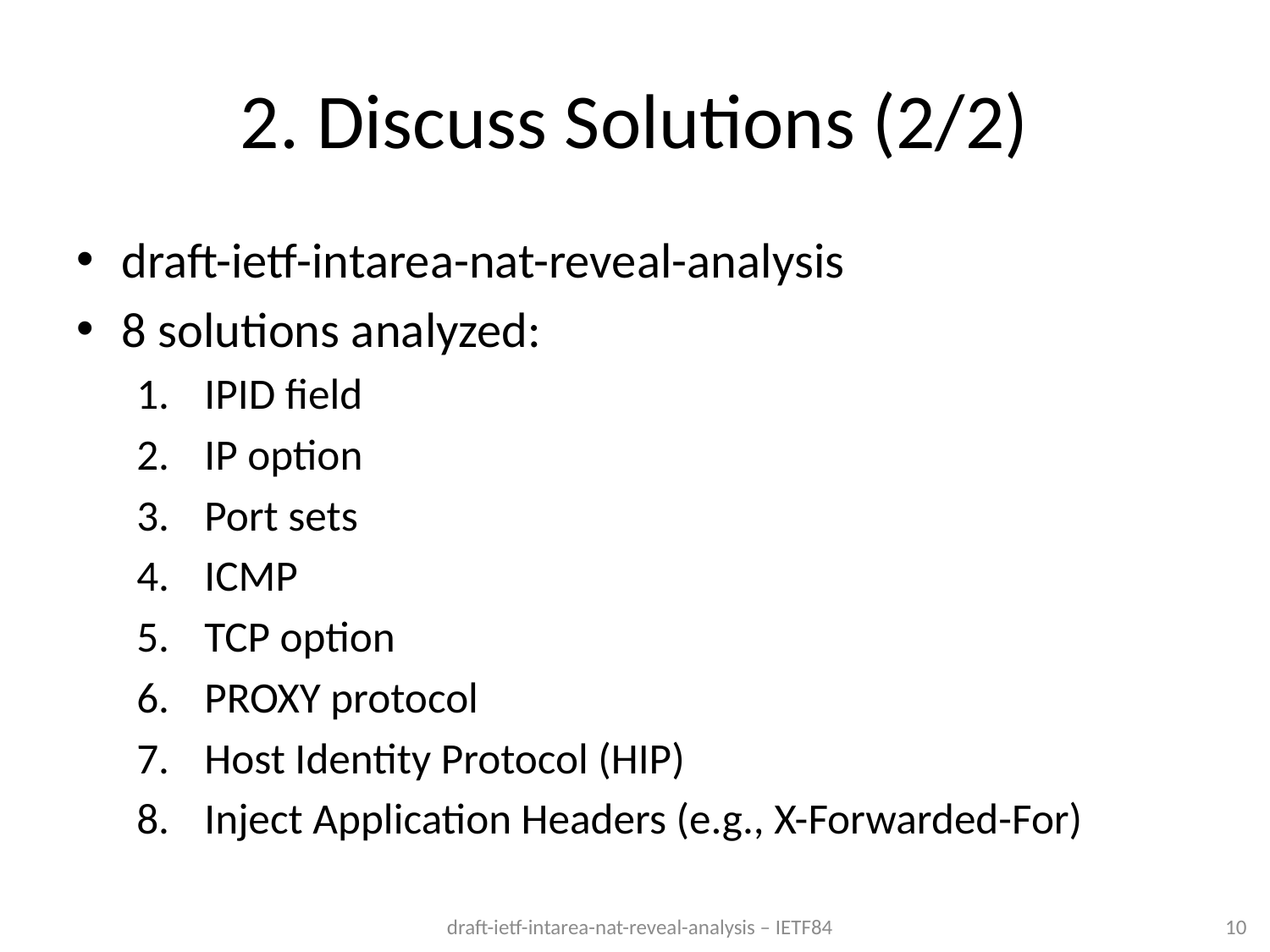

# 2. Discuss Solutions (2/2)
draft-ietf-intarea-nat-reveal-analysis
8 solutions analyzed:
IPID field
IP option
Port sets
ICMP
TCP option
PROXY protocol
Host Identity Protocol (HIP)
Inject Application Headers (e.g., X-Forwarded-For)
10